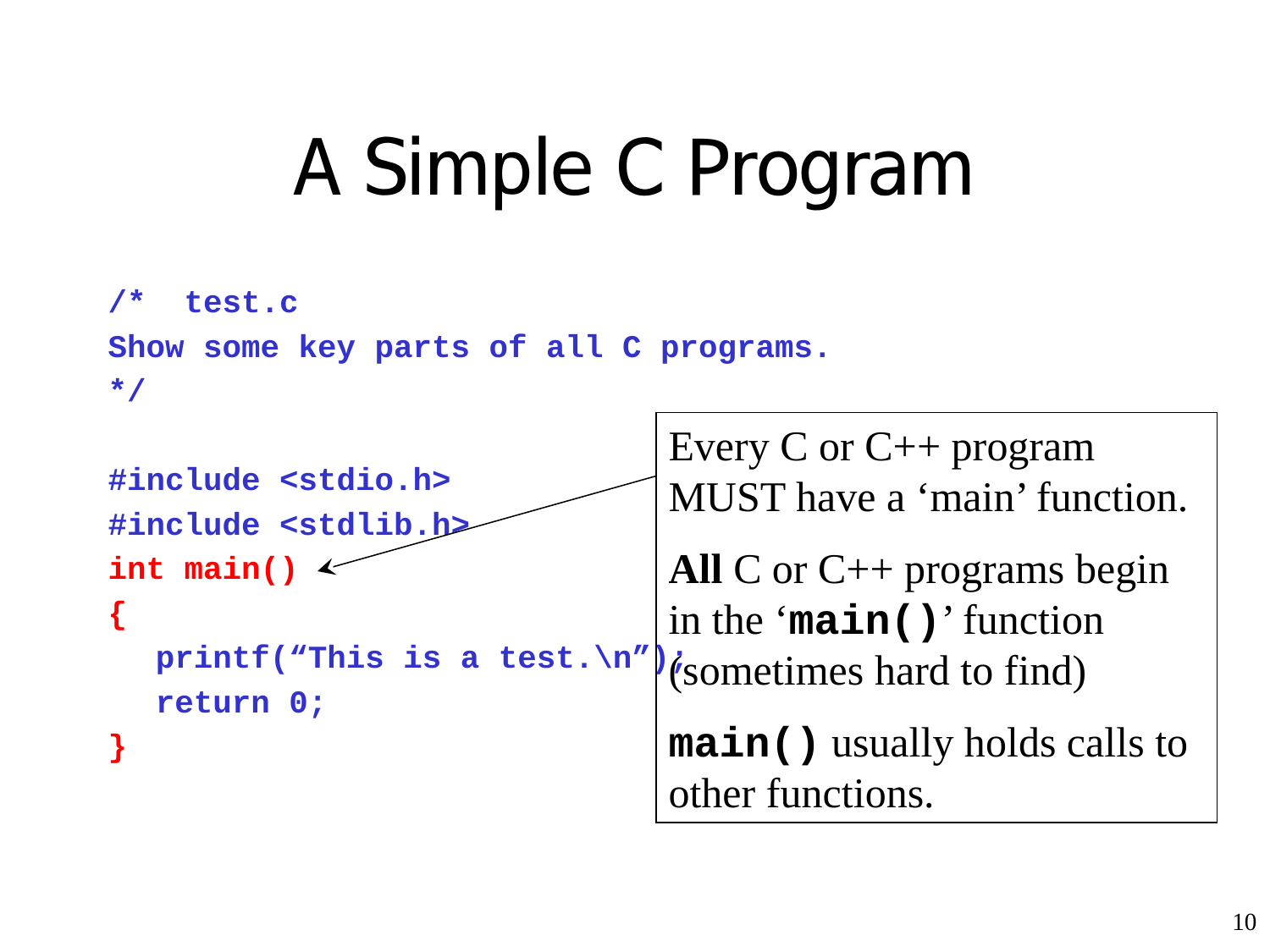

# A Simple C Program
/*  test.c
Show some key parts of all C programs.
*/

#include <stdio.h>
#include <stdlib.h>
int main()
{
	printf(“This is a test.\n”);
	return 0;
}

Every C or C++ program MUST have a ‘main’ function.
All C or C++ programs begin in the ‘main()’ function (sometimes hard to find)
main() usually holds calls to other functions.

10